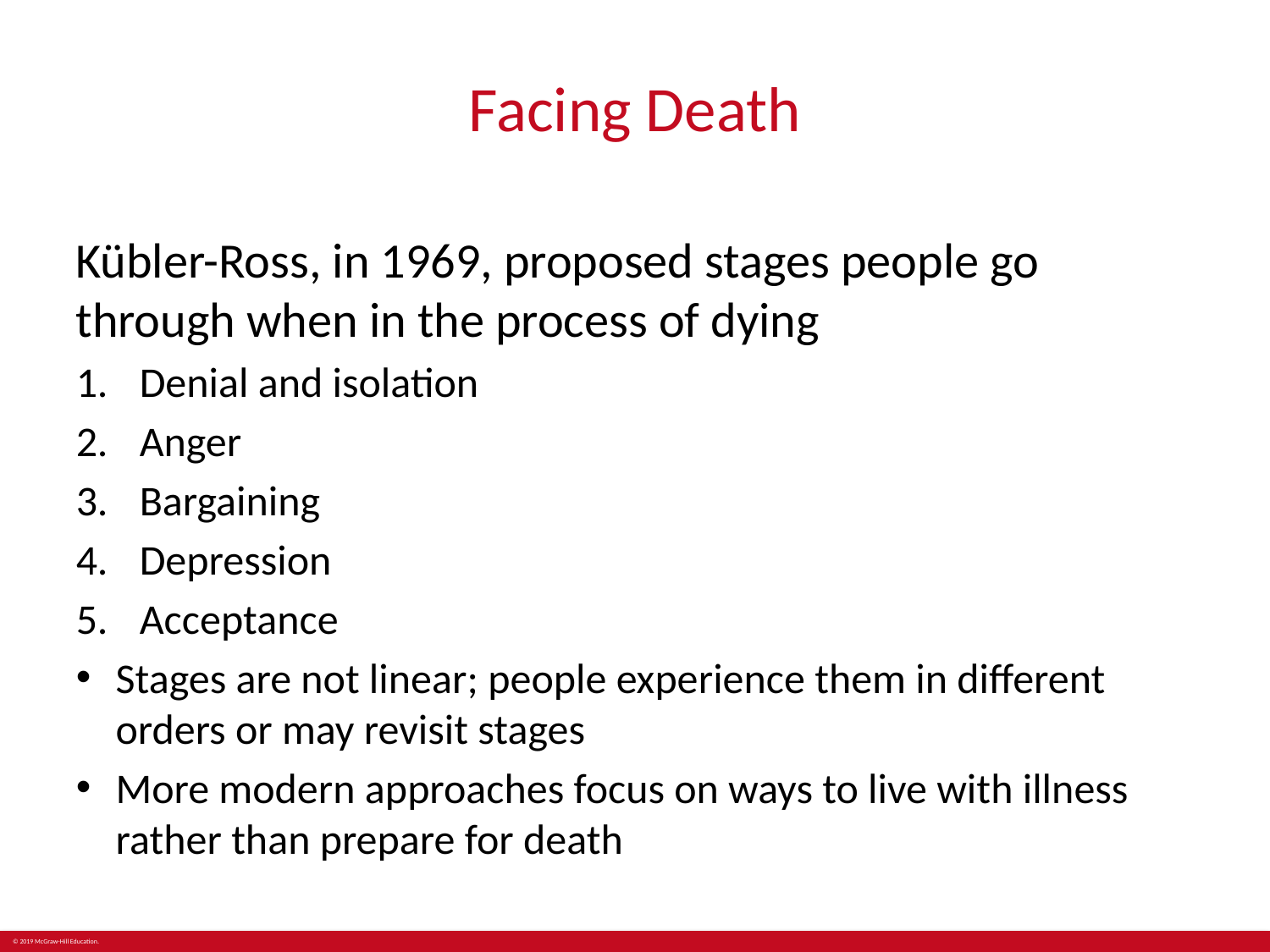

# Facing Death
Kübler-Ross, in 1969, proposed stages people go through when in the process of dying
Denial and isolation
Anger
Bargaining
Depression
Acceptance
Stages are not linear; people experience them in different orders or may revisit stages
More modern approaches focus on ways to live with illness rather than prepare for death